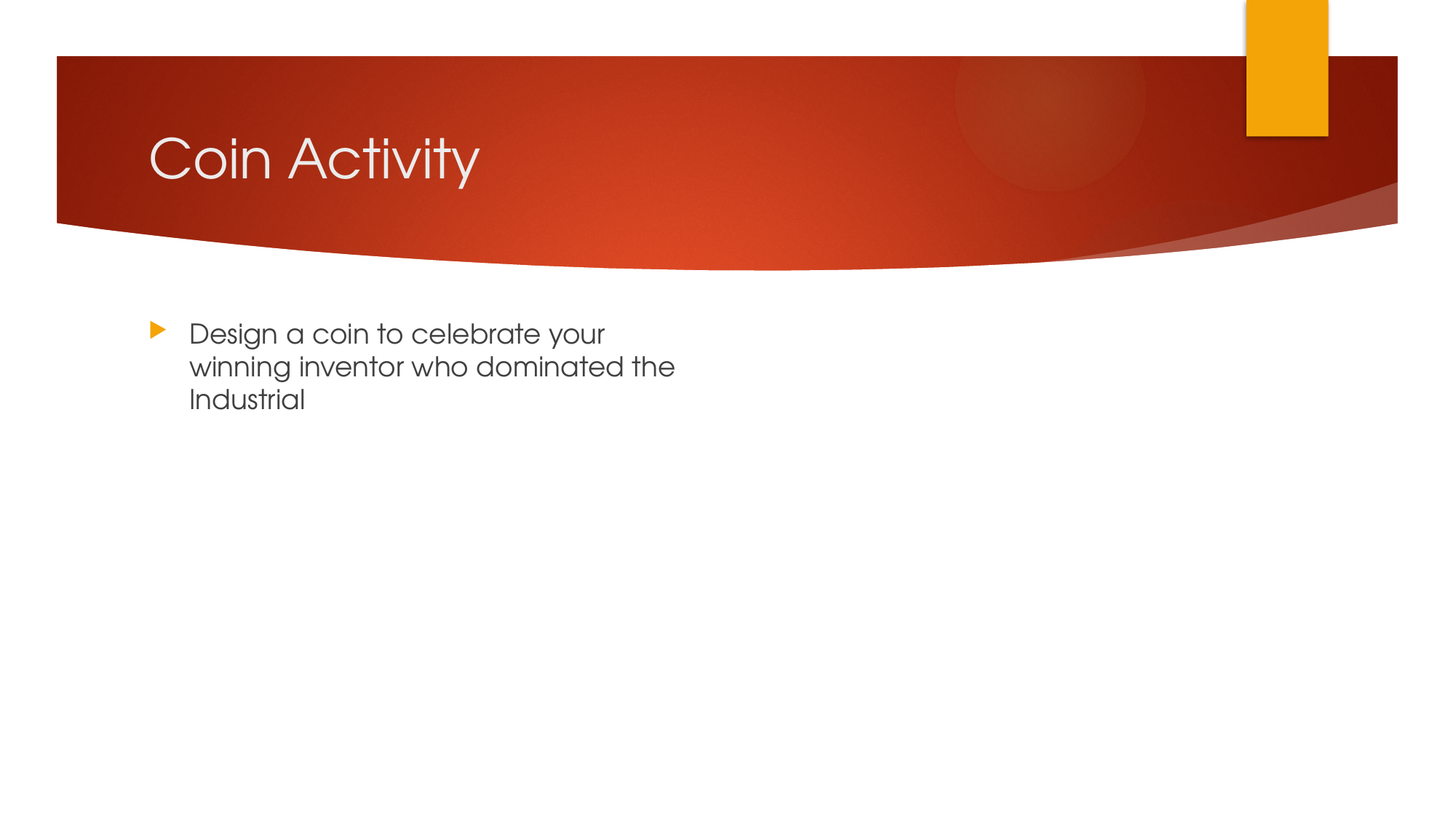

# Coin Activity
Design a coin to celebrate your winning inventor who dominated the Industrial